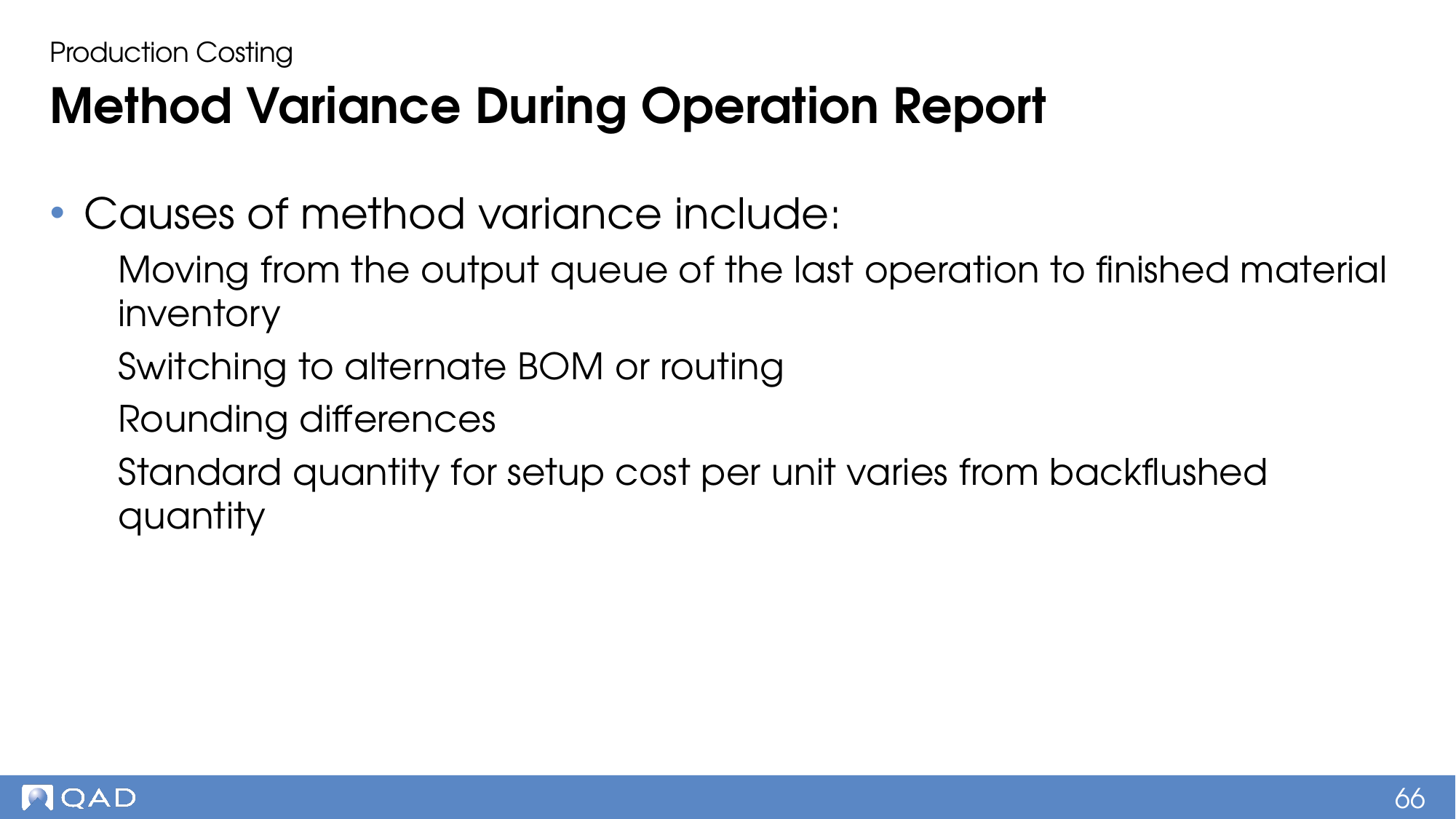

Production Costing
# Method Variance During Operation Report
Causes of method variance include:
Moving from the output queue of the last operation to finished material inventory
Switching to alternate BOM or routing
Rounding differences
Standard quantity for setup cost per unit varies from backflushed quantity
66